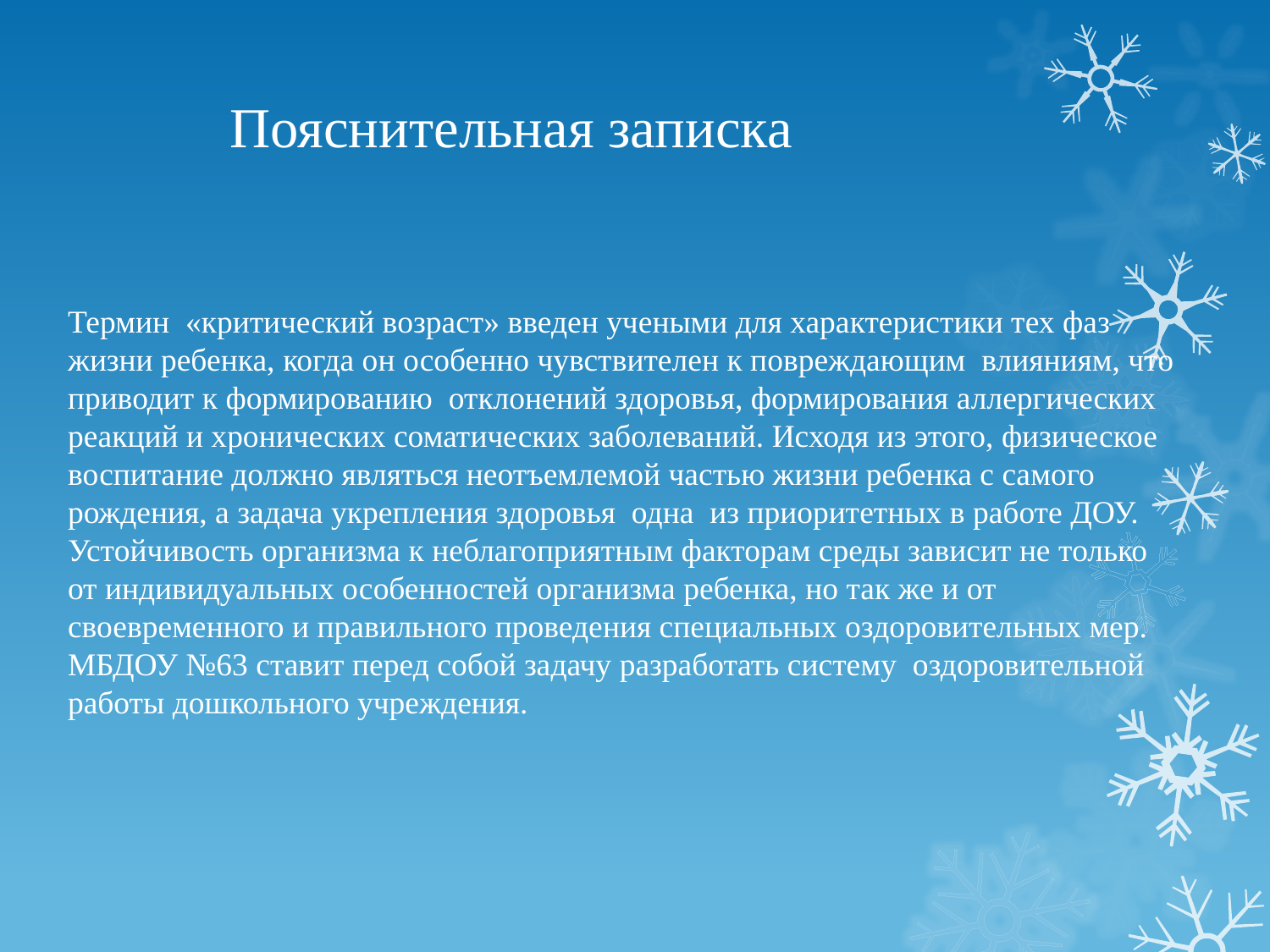

# Пояснительная записка
Термин  «критический возраст» введен учеными для характеристики тех фаз жизни ребенка, когда он особенно чувствителен к повреждающим  влияниям, что приводит к формированию  отклонений здоровья, формирования аллергических реакций и хронических соматических заболеваний. Исходя из этого, физическое воспитание должно являться неотъемлемой частью жизни ребенка с самого рождения, а задача укрепления здоровья  одна  из приоритетных в работе ДОУ. Устойчивость организма к неблагоприятным факторам среды зависит не только от индивидуальных особенностей организма ребенка, но так же и от своевременного и правильного проведения специальных оздоровительных мер. МБДОУ №63 ставит перед собой задачу разработать систему  оздоровительной  работы дошкольного учреждения.